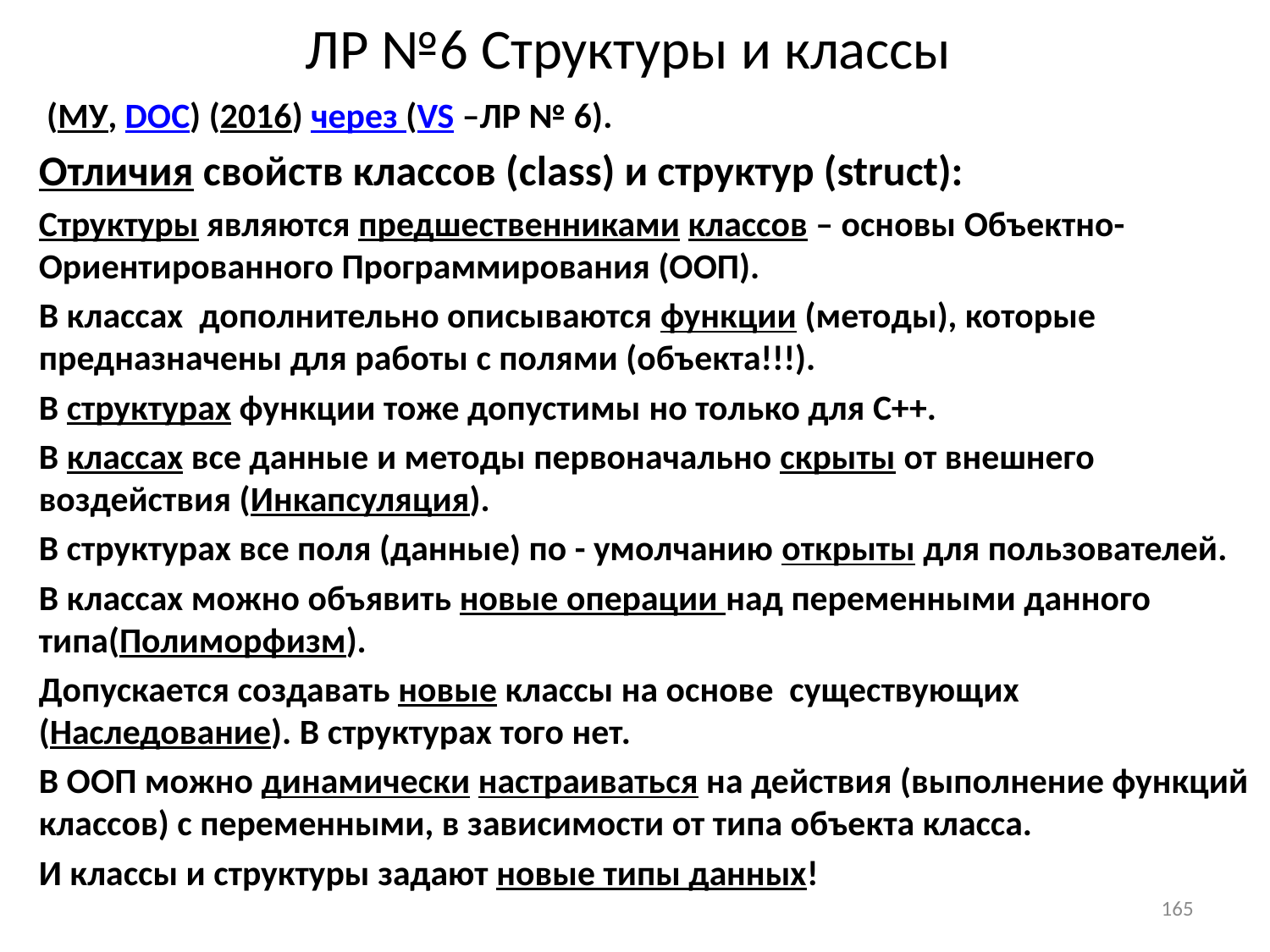

# ЛР №6 Структуры и классы
 (МУ, DOC) (2016) через (VS –ЛР № 6).
Отличия свойств классов (class) и структур (struct):
Структуры являются предшественниками классов – основы Объектно-Ориентированного Программирования (ООП).
В классах  дополнительно описываются функции (методы), которые предназначены для работы с полями (объекта!!!).
В структурах функции тоже допустимы но только для С++.
В классах все данные и методы первоначально скрыты от внешнего воздействия (Инкапсуляция).
В структурах все поля (данные) по - умолчанию открыты для пользователей.
В классах можно объявить новые операции над переменными данного типа(Полиморфизм).
Допускается создавать новые классы на основе  существующих (Наследование). В структурах того нет.
В ООП можно динамически настраиваться на действия (выполнение функций классов) с переменными, в зависимости от типа объекта класса.
И классы и структуры задают новые типы данных!

165